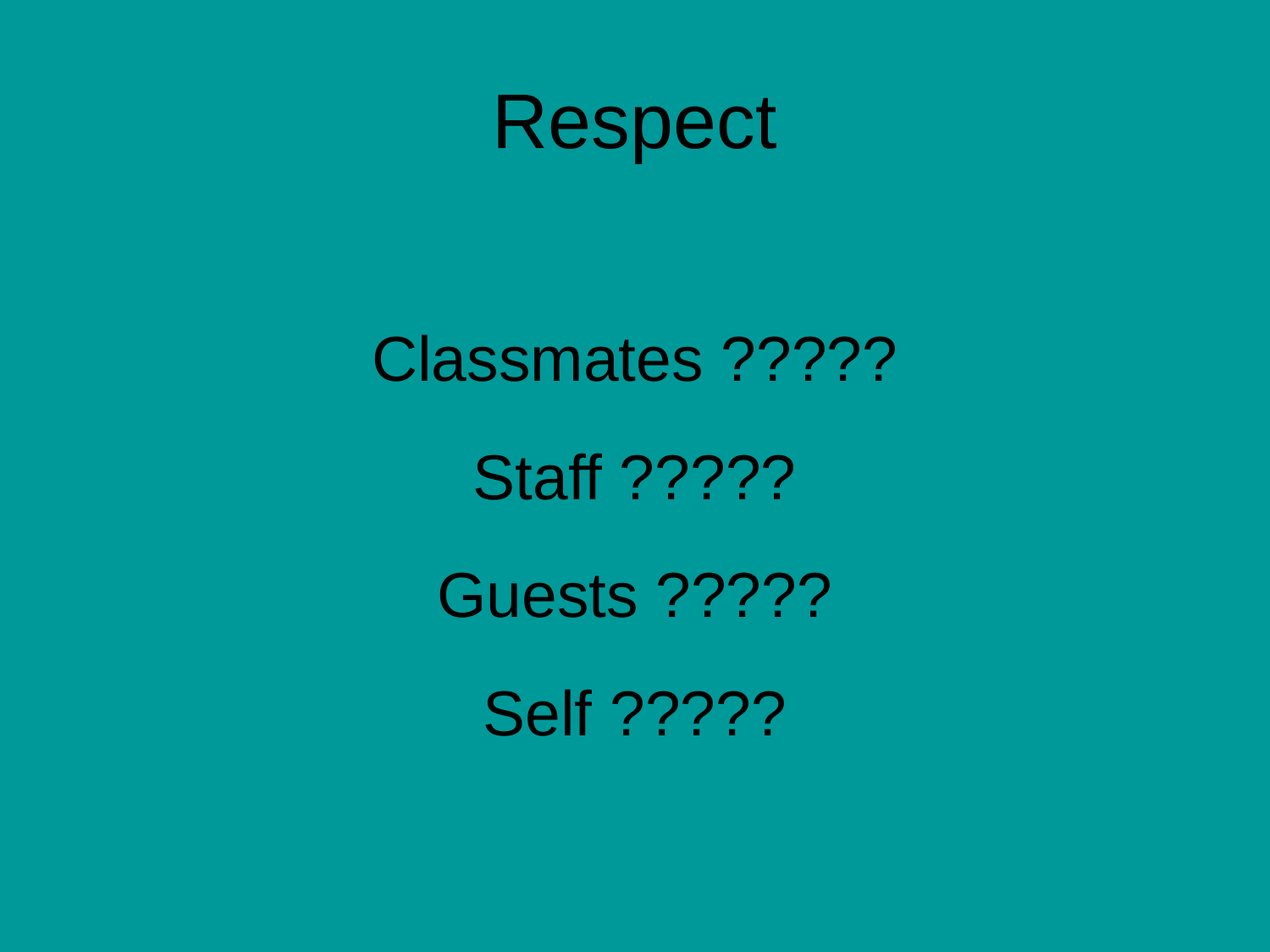

# Respect

Classmates ?????

Staff ?????

Guests ?????

Self ?????